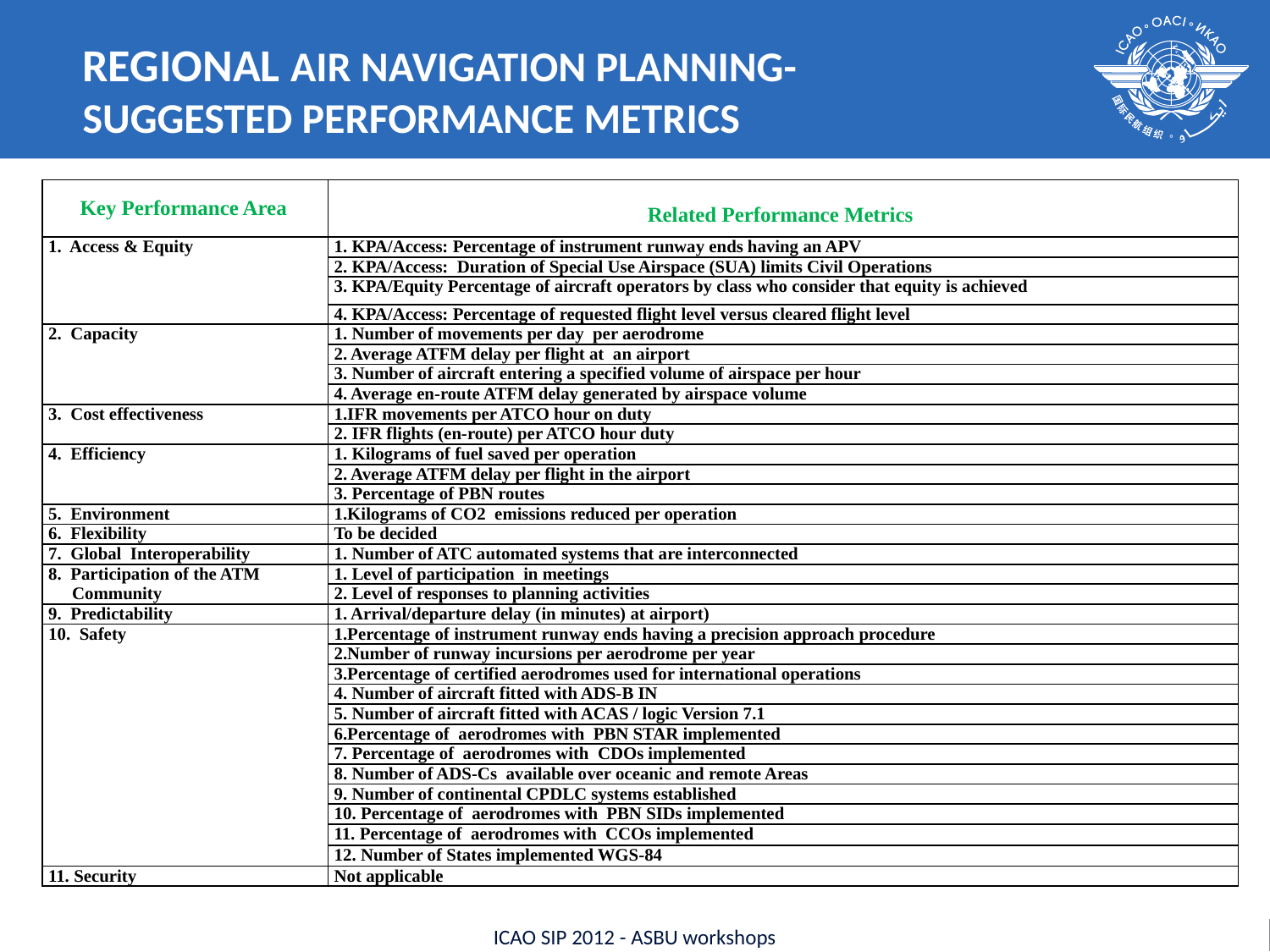

REGIONAL AIR NAVIGATION PLANNING-
SUGGESTED PERFORMANCE METRICS
| Key Performance Area | Related Performance Metrics |
| --- | --- |
| 1. Access & Equity | 1. KPA/Access: Percentage of instrument runway ends having an APV |
|  | 2. KPA/Access: Duration of Special Use Airspace (SUA) limits Civil Operations |
|  | 3. KPA/Equity Percentage of aircraft operators by class who consider that equity is achieved |
|  | 4. KPA/Access: Percentage of requested flight level versus cleared flight level |
| 2. Capacity | 1. Number of movements per day per aerodrome |
|  | 2. Average ATFM delay per flight at an airport |
|  | 3. Number of aircraft entering a specified volume of airspace per hour |
|  | 4. Average en-route ATFM delay generated by airspace volume |
| 3. Cost effectiveness | 1.IFR movements per ATCO hour on duty |
|  | 2. IFR flights (en-route) per ATCO hour duty |
| 4. Efficiency | 1. Kilograms of fuel saved per operation |
|  | 2. Average ATFM delay per flight in the airport |
|  | 3. Percentage of PBN routes |
| 5. Environment | 1.Kilograms of CO2 emissions reduced per operation |
| 6. Flexibility | To be decided |
| 7. Global Interoperability | 1. Number of ATC automated systems that are interconnected |
| 8. Participation of the ATM Community | 1. Level of participation in meetings |
|  | 2. Level of responses to planning activities |
| 9. Predictability | 1. Arrival/departure delay (in minutes) at airport) |
| 10. Safety | 1.Percentage of instrument runway ends having a precision approach procedure |
|  | 2.Number of runway incursions per aerodrome per year |
|  | 3.Percentage of certified aerodromes used for international operations |
|  | 4. Number of aircraft fitted with ADS-B IN |
|  | 5. Number of aircraft fitted with ACAS / logic Version 7.1 |
|  | 6.Percentage of aerodromes with PBN STAR implemented |
|  | 7. Percentage of aerodromes with CDOs implemented |
|  | 8. Number of ADS-Cs available over oceanic and remote Areas |
|  | 9. Number of continental CPDLC systems established |
|  | 10. Percentage of aerodromes with PBN SIDs implemented |
|  | 11. Percentage of aerodromes with CCOs implemented |
|  | 12. Number of States implemented WGS-84 |
| 11. Security | Not applicable |
ICAO SIP 2012 - ASBU workshops